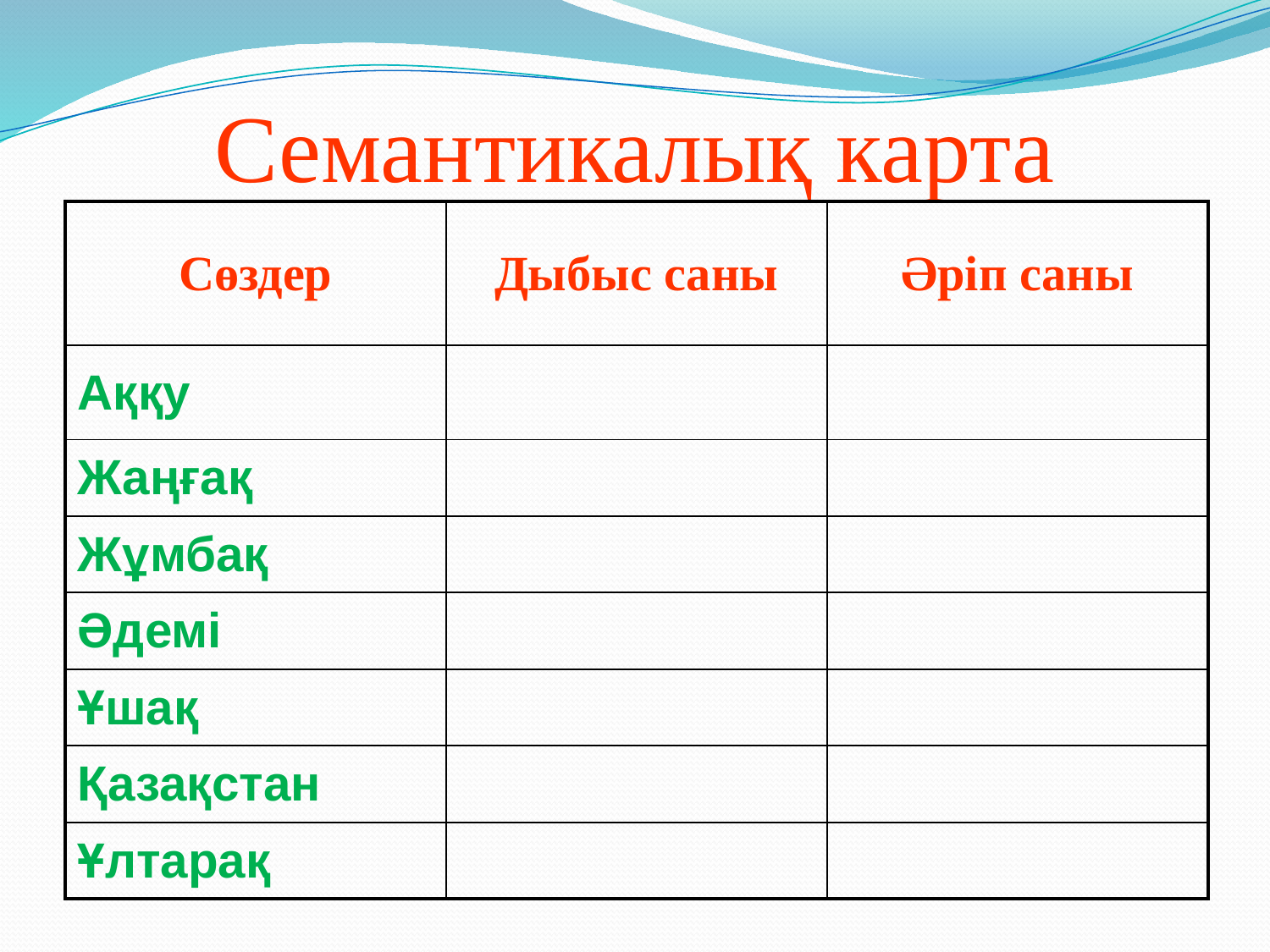

Семантикалық карта
| Сөздер | Дыбыс саны | Әріп саны |
| --- | --- | --- |
| Аққу |  |  |
| Жаңғақ |  |  |
| Жұмбақ |  |  |
| Әдемі |  |  |
| Ұшақ |  |  |
| Қазақстан |  |  |
| Ұлтарақ |  |  |